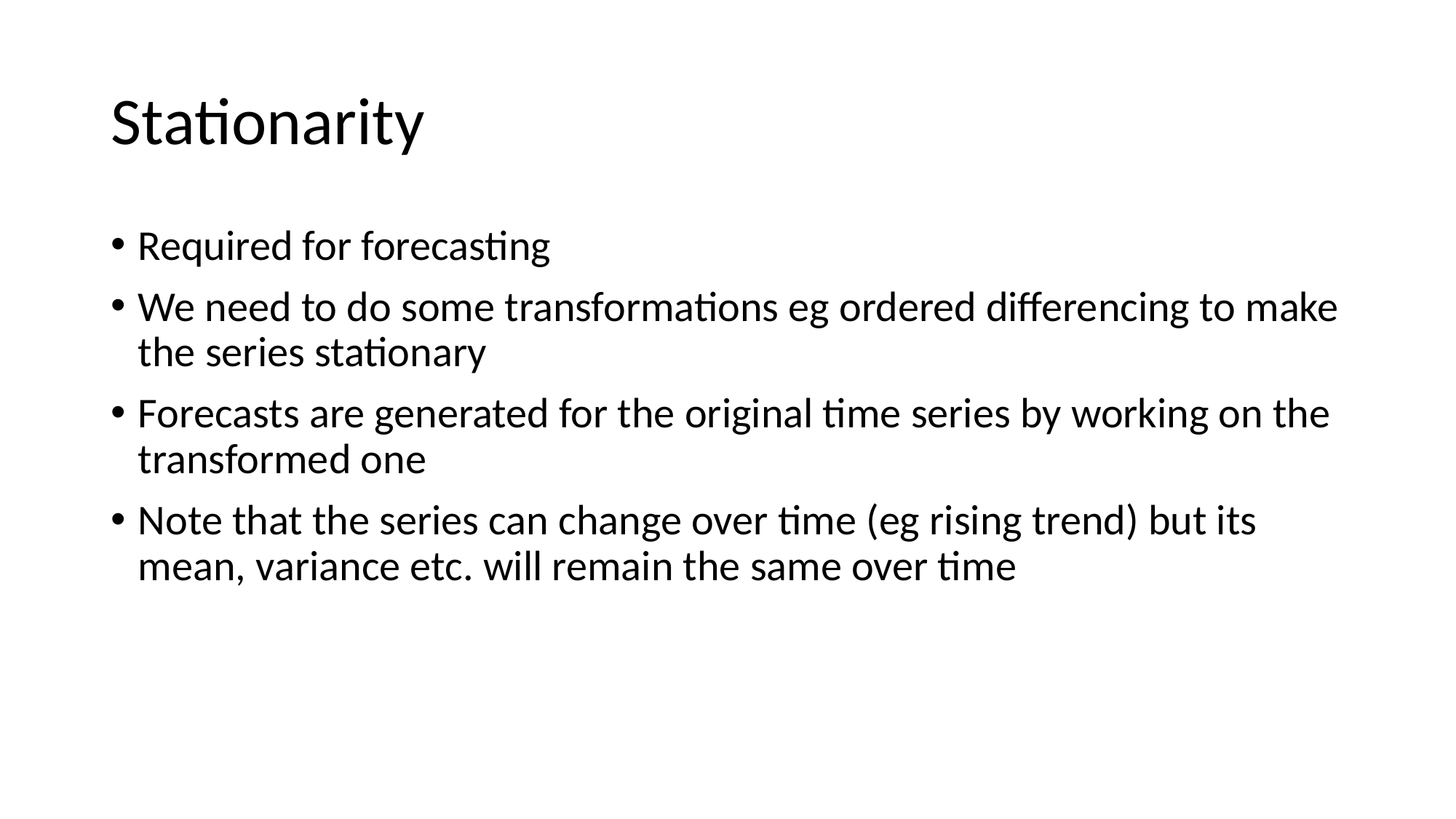

# Stationarity
Required for forecasting
We need to do some transformations eg ordered differencing to make the series stationary
Forecasts are generated for the original time series by working on the transformed one
Note that the series can change over time (eg rising trend) but its mean, variance etc. will remain the same over time